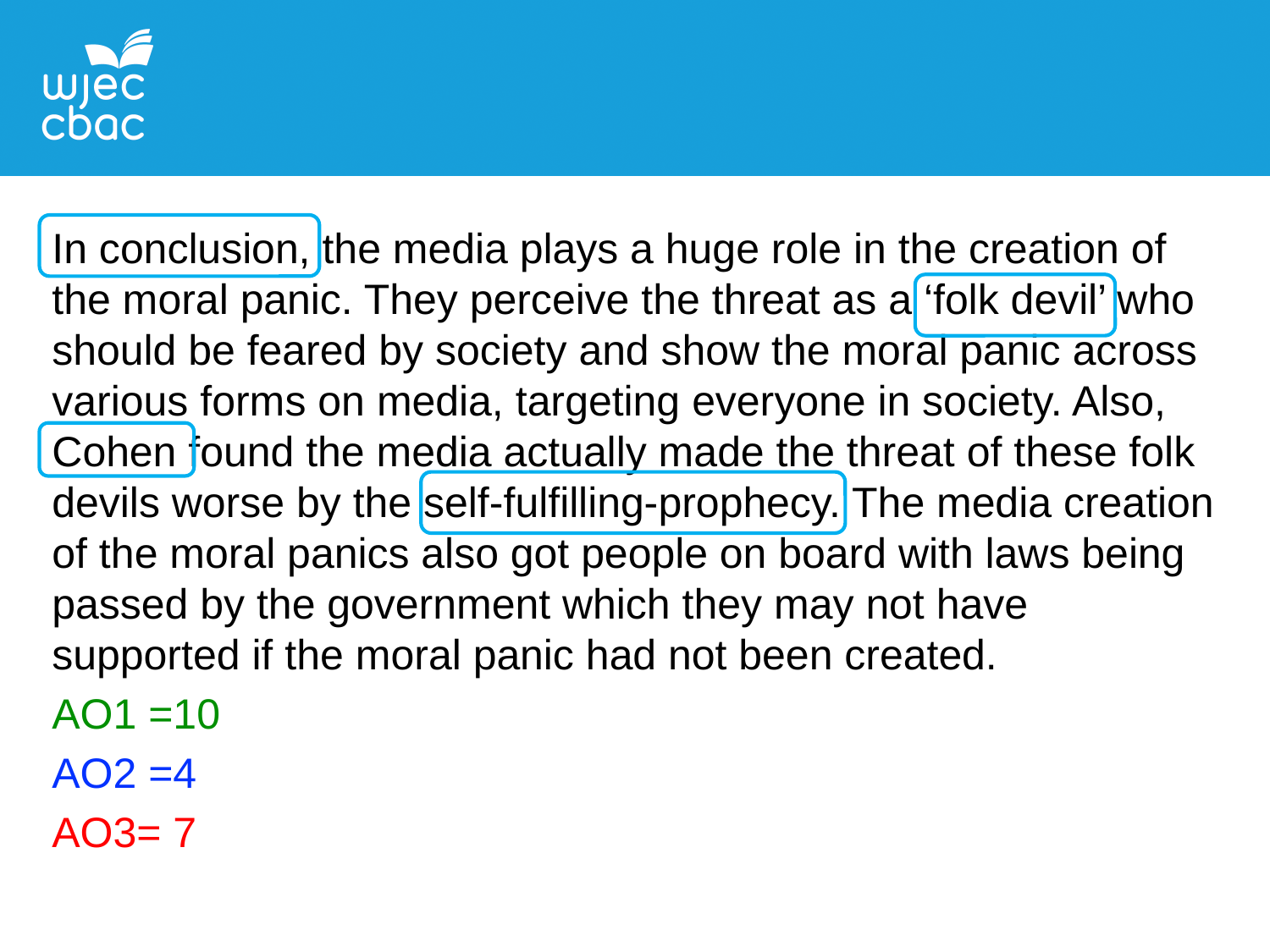

In conclusion, the media plays a huge role in the creation of the moral panic. They perceive the threat as a ‘folk devil’ who should be feared by society and show the moral panic across various forms on media, targeting everyone in society. Also, Cohen found the media actually made the threat of these folk devils worse by the self-fulfilling-prophecy. The media creation of the moral panics also got people on board with laws being passed by the government which they may not have supported if the moral panic had not been created.
AO1 =10
AO2 =4
AO3= 7